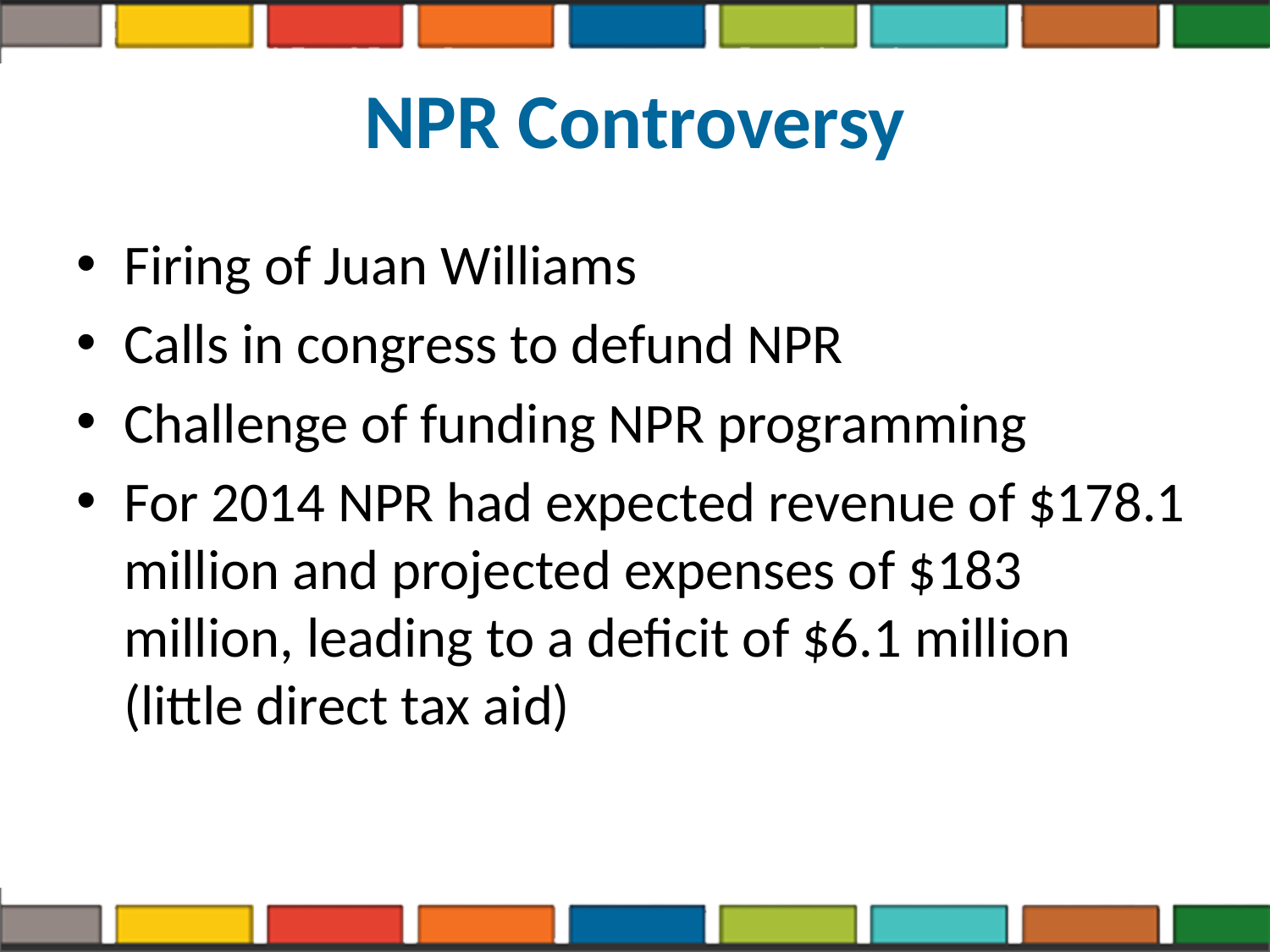

# NPR Controversy
Firing of Juan Williams
Calls in congress to defund NPR
Challenge of funding NPR programming
For 2014 NPR had expected revenue of $178.1 million and projected expenses of $183 million, leading to a deficit of $6.1 million (little direct tax aid)